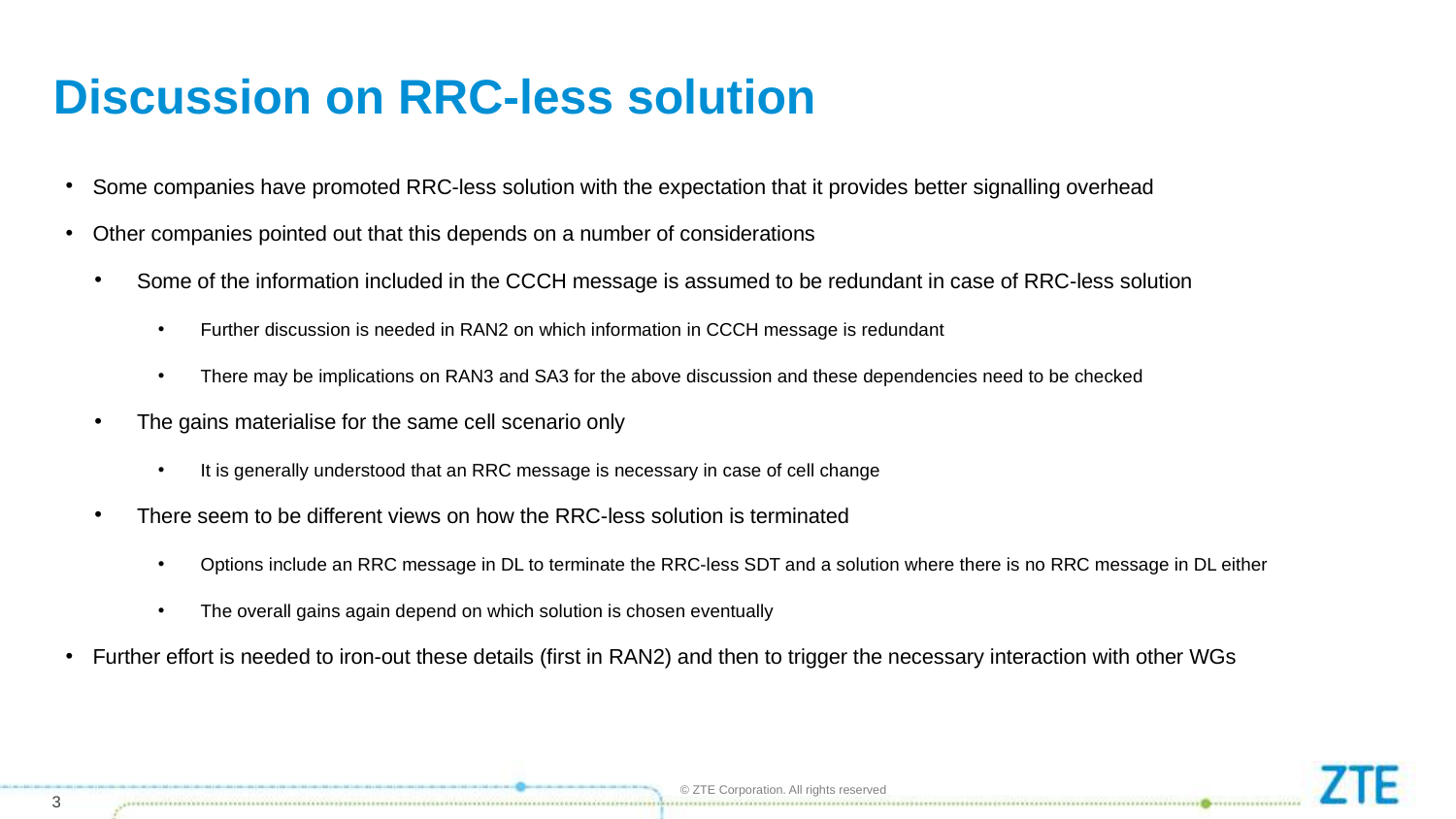

# Discussion on RRC-less solution
Some companies have promoted RRC-less solution with the expectation that it provides better signalling overhead
Other companies pointed out that this depends on a number of considerations
Some of the information included in the CCCH message is assumed to be redundant in case of RRC-less solution
Further discussion is needed in RAN2 on which information in CCCH message is redundant
There may be implications on RAN3 and SA3 for the above discussion and these dependencies need to be checked
The gains materialise for the same cell scenario only
It is generally understood that an RRC message is necessary in case of cell change
There seem to be different views on how the RRC-less solution is terminated
Options include an RRC message in DL to terminate the RRC-less SDT and a solution where there is no RRC message in DL either
The overall gains again depend on which solution is chosen eventually
Further effort is needed to iron-out these details (first in RAN2) and then to trigger the necessary interaction with other WGs